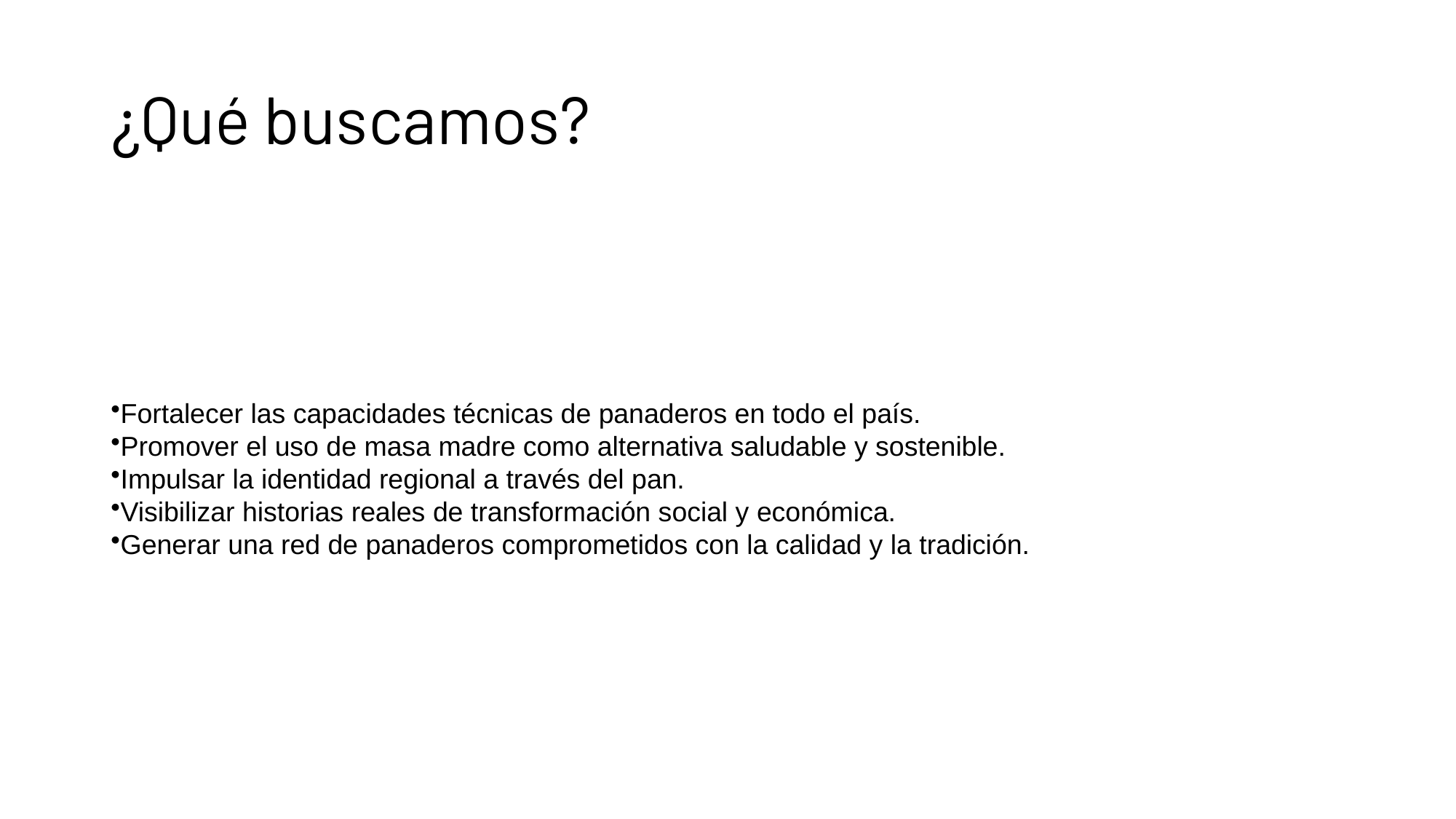

# ¿Qué buscamos?
Fortalecer las capacidades técnicas de panaderos en todo el país.
Promover el uso de masa madre como alternativa saludable y sostenible.
Impulsar la identidad regional a través del pan.
Visibilizar historias reales de transformación social y económica.
Generar una red de panaderos comprometidos con la calidad y la tradición.